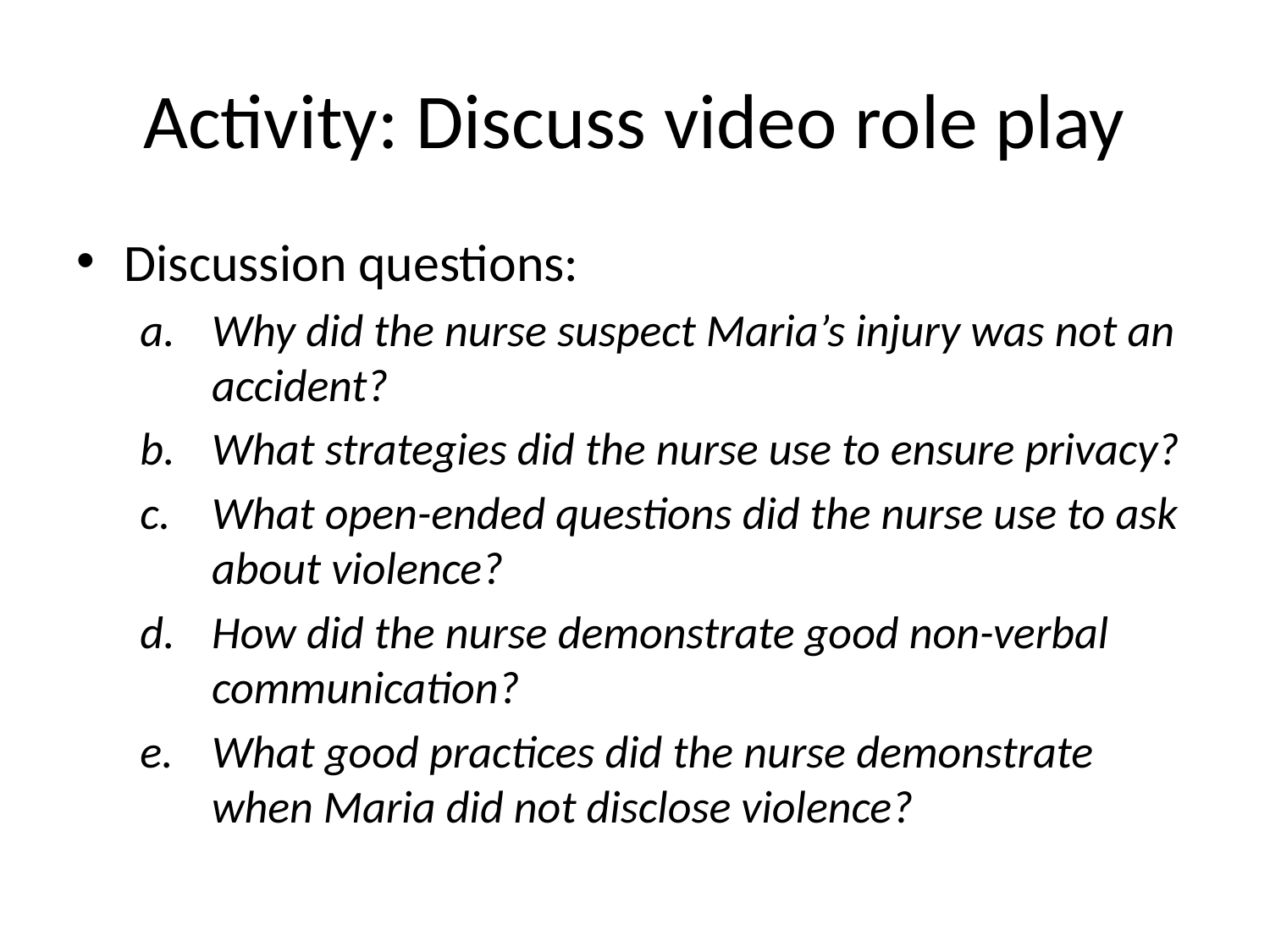

# Activity: Discuss video role play
Discussion questions:
Why did the nurse suspect Maria’s injury was not an accident?
What strategies did the nurse use to ensure privacy?
What open-ended questions did the nurse use to ask about violence?
How did the nurse demonstrate good non-verbal communication?
What good practices did the nurse demonstrate when Maria did not disclose violence?